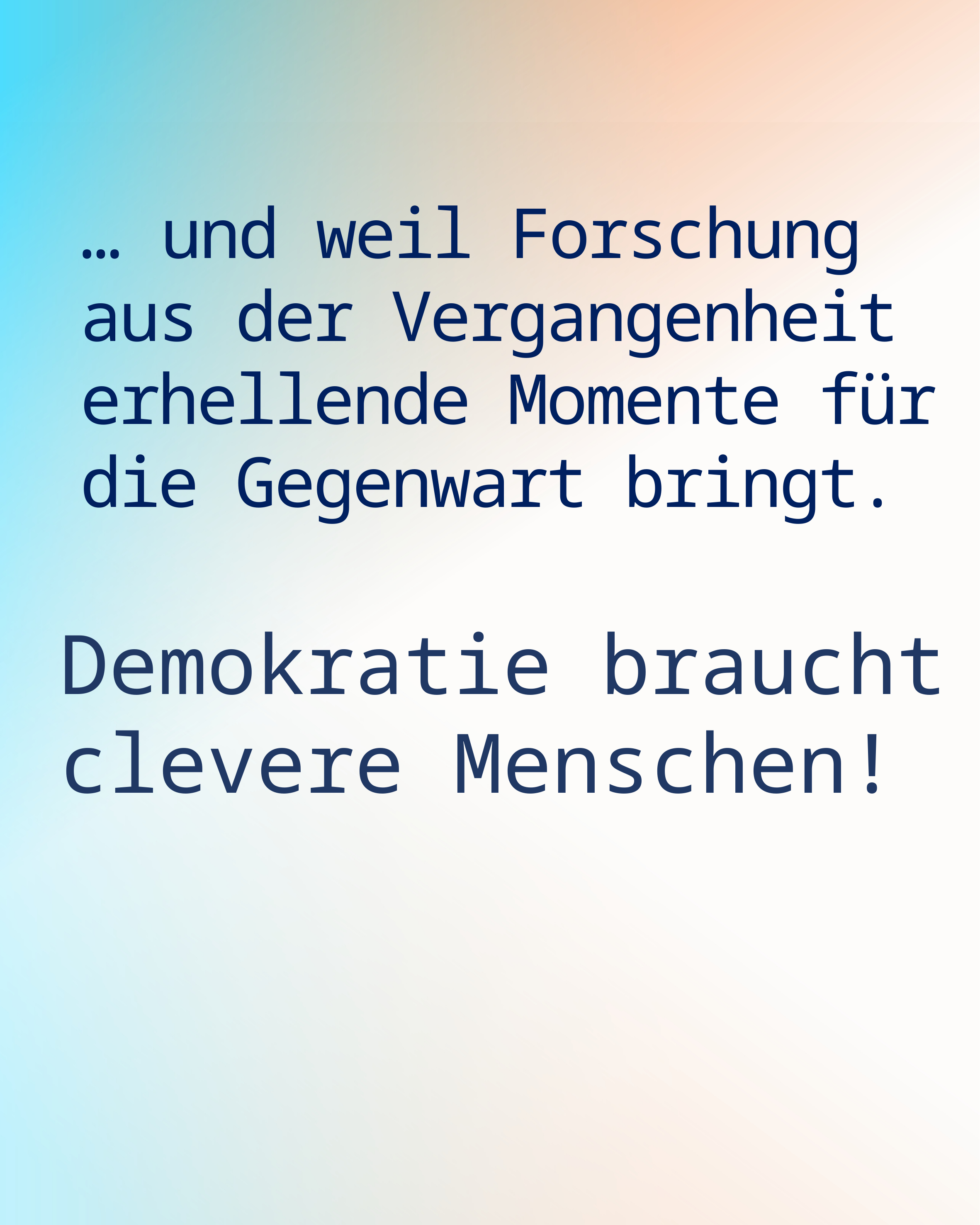

… und weil Forschung aus der Vergangenheit erhellende Momente für die Gegenwart bringt.
Demokratie braucht clevere Menschen!